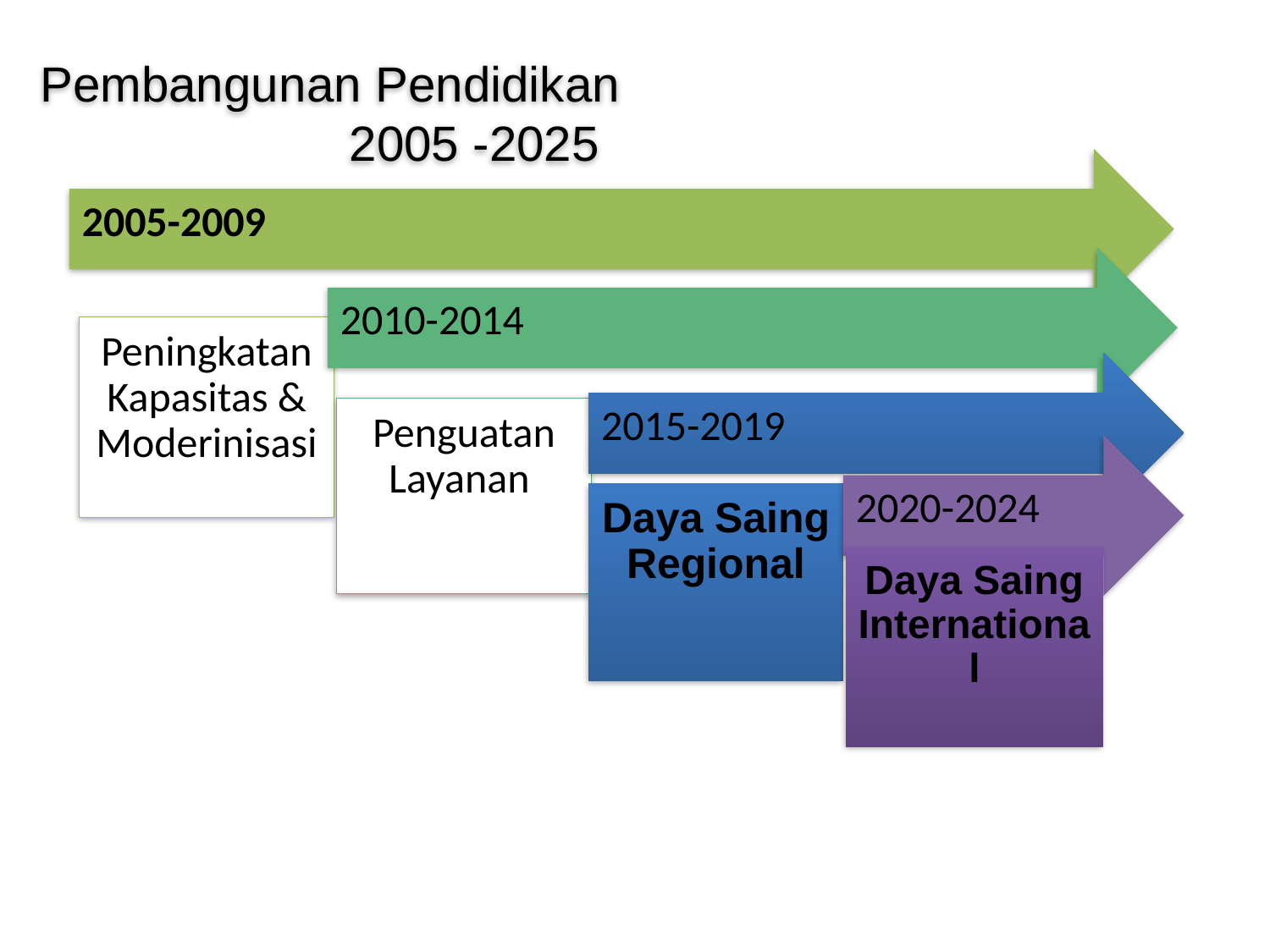

Pembangunan Pendidikan                      2005 -2025
2005-2009
Peningkatan Kapasitas & Moderinisasi
2010-2014
Penguatan Layanan
2015-2019
Daya Saing Regional
2020-2024
Daya Saing International